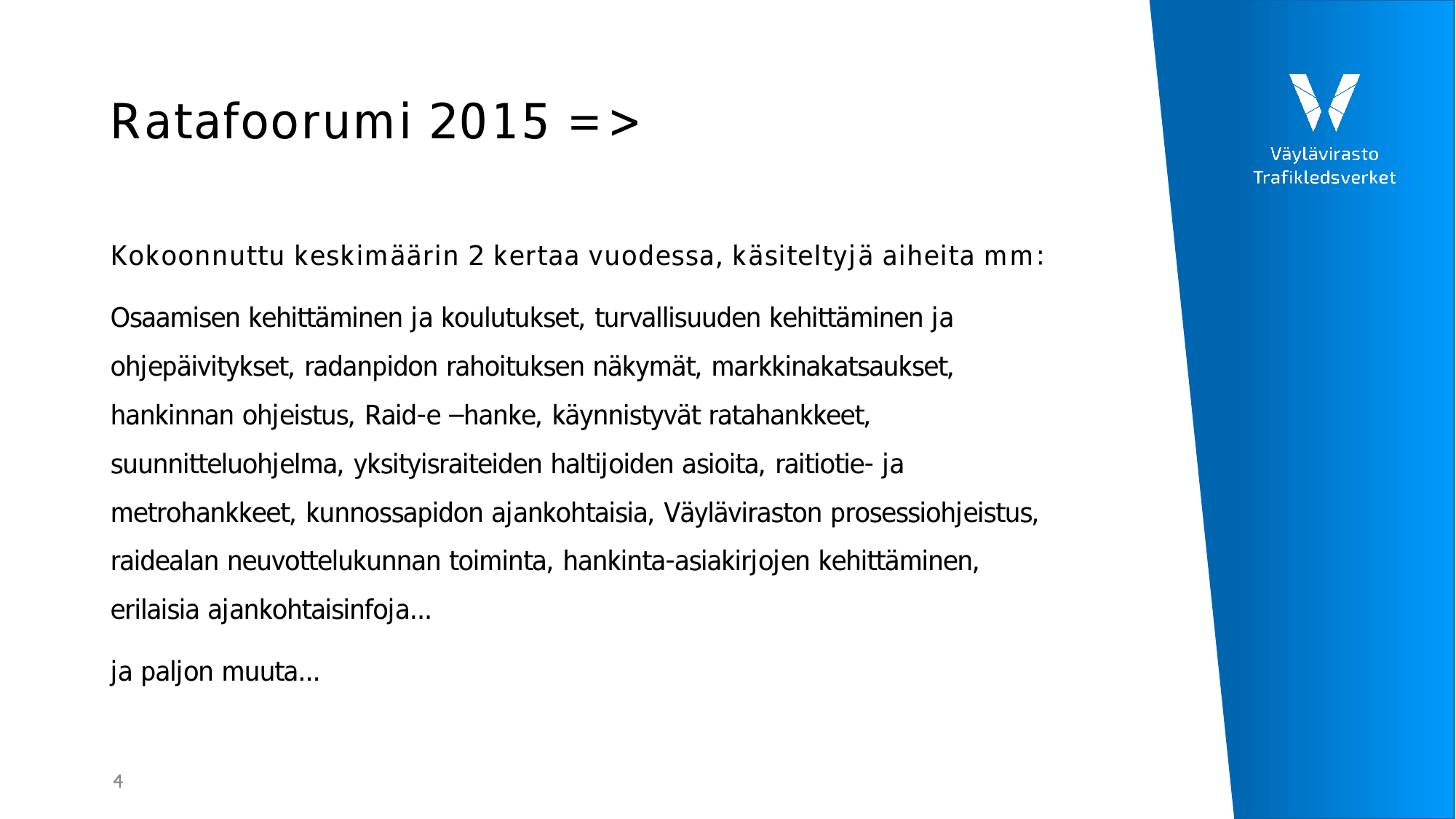

# Ratafoorumi 2015 =>
Kokoonnuttu keskimäärin 2 kertaa vuodessa, käsiteltyjä aiheita mm:
Osaamisen kehittäminen ja koulutukset, turvallisuuden kehittäminen ja ohjepäivitykset, radanpidon rahoituksen näkymät, markkinakatsaukset, hankinnan ohjeistus, Raid-e –hanke, käynnistyvät ratahankkeet, suunnitteluohjelma, yksityisraiteiden haltijoiden asioita, raitiotie- ja metrohankkeet, kunnossapidon ajankohtaisia, Väyläviraston prosessiohjeistus, raidealan neuvottelukunnan toiminta, hankinta-asiakirjojen kehittäminen, erilaisia ajankohtaisinfoja…
ja paljon muuta…

4